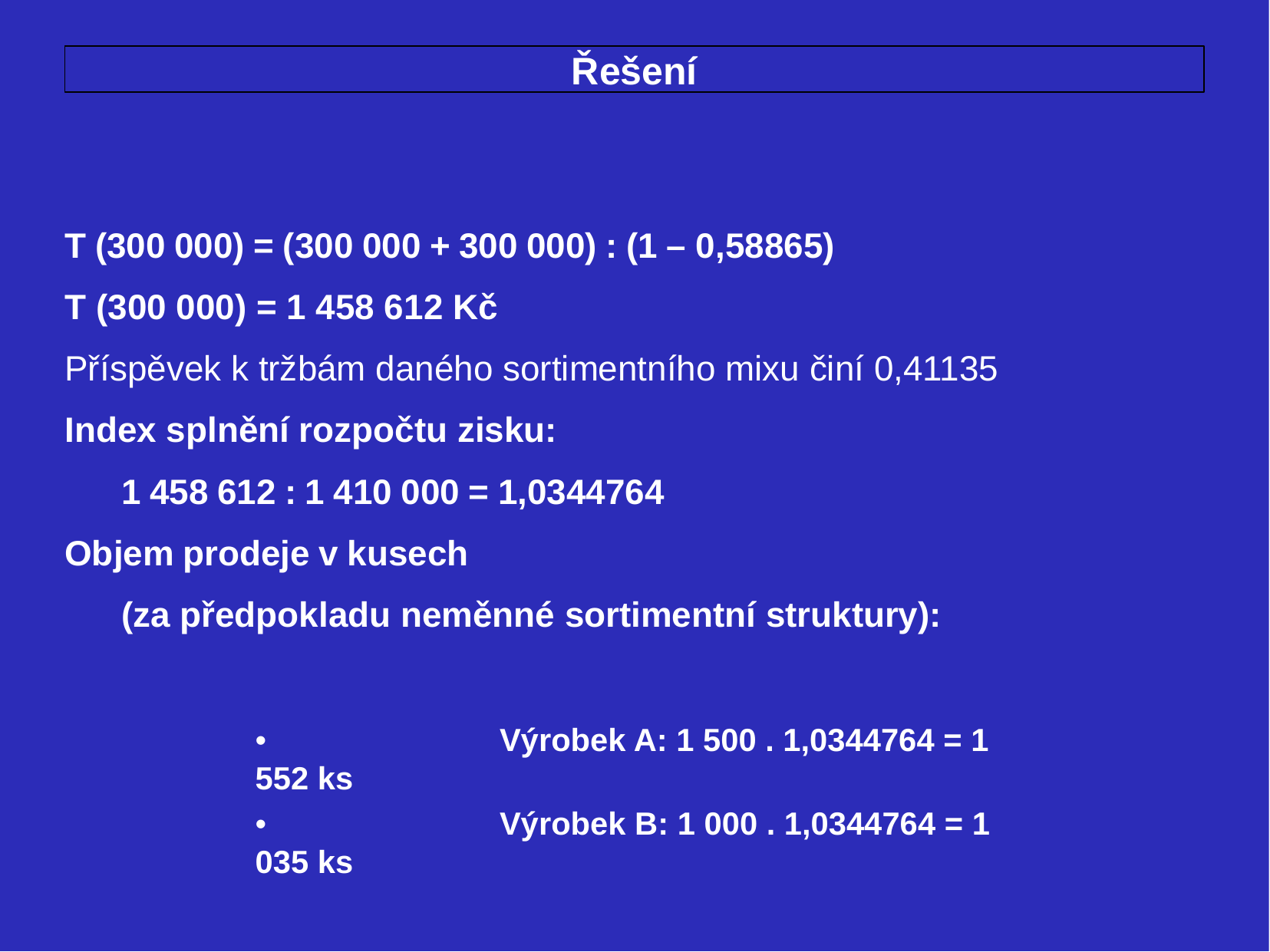

Řešení
T (300 000) = (300 000 + 300 000) : (1 – 0,58865)
T (300 000) = 1 458 612 Kč
Příspěvek k tržbám daného sortimentního mixu činí 0,41135
Index splnění rozpočtu zisku:
1 458 612 : 1 410 000 = 1,0344764
Objem prodeje v kusech
(za předpokladu neměnné sortimentní struktury):

•	Výrobek A: 1 500 . 1,0344764 = 1 552 ks
•	Výrobek B: 1 000 . 1,0344764 = 1 035 ks